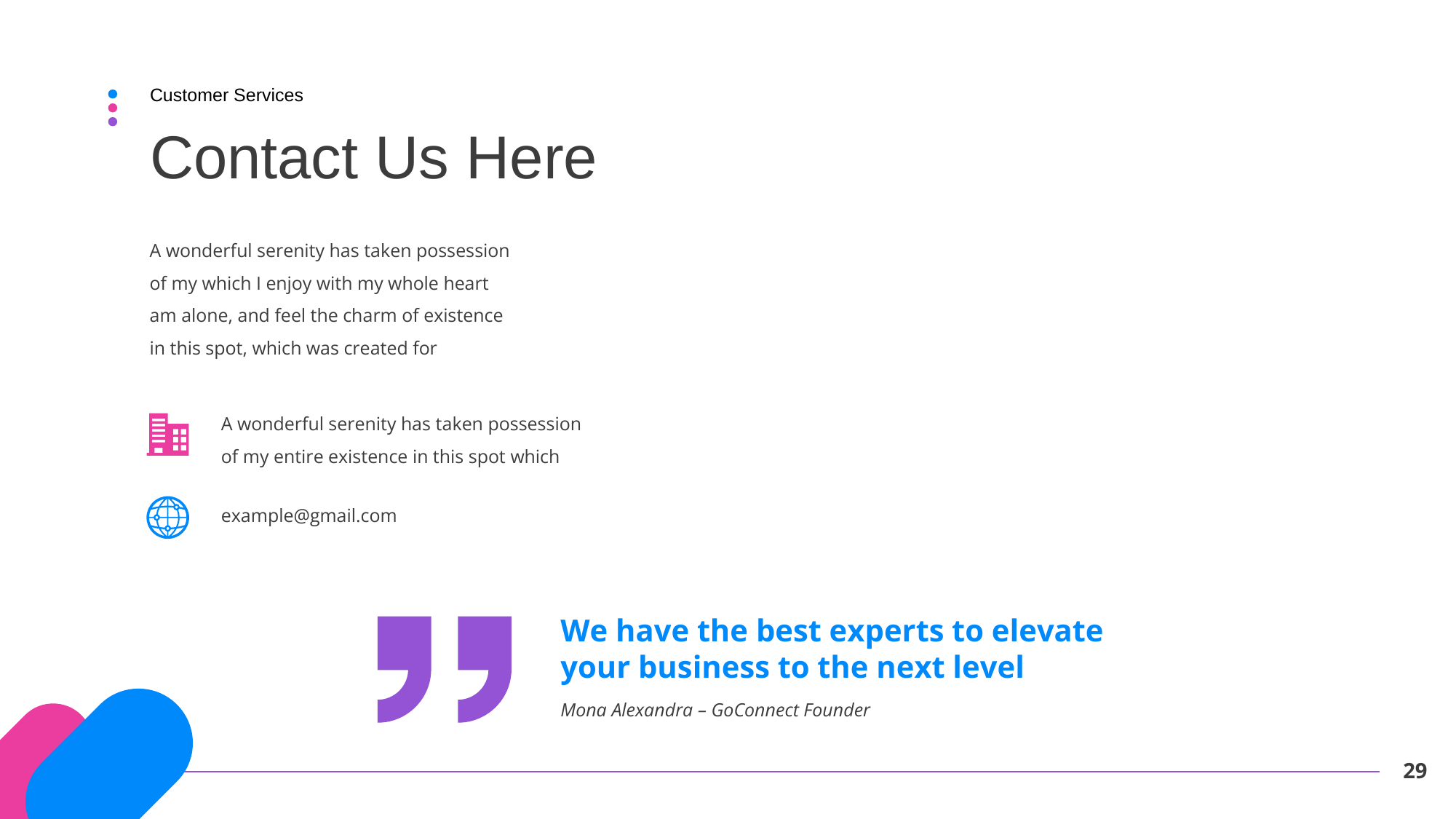

Customer Services
# Contact Us Here
A wonderful serenity has taken possession of my which I enjoy with my whole heart am alone, and feel the charm of existence in this spot, which was created for
A wonderful serenity has taken possession of my entire existence in this spot which

example@gmail.com
We have the best experts to elevate your business to the next level

Mona Alexandra – GoConnect Founder
29